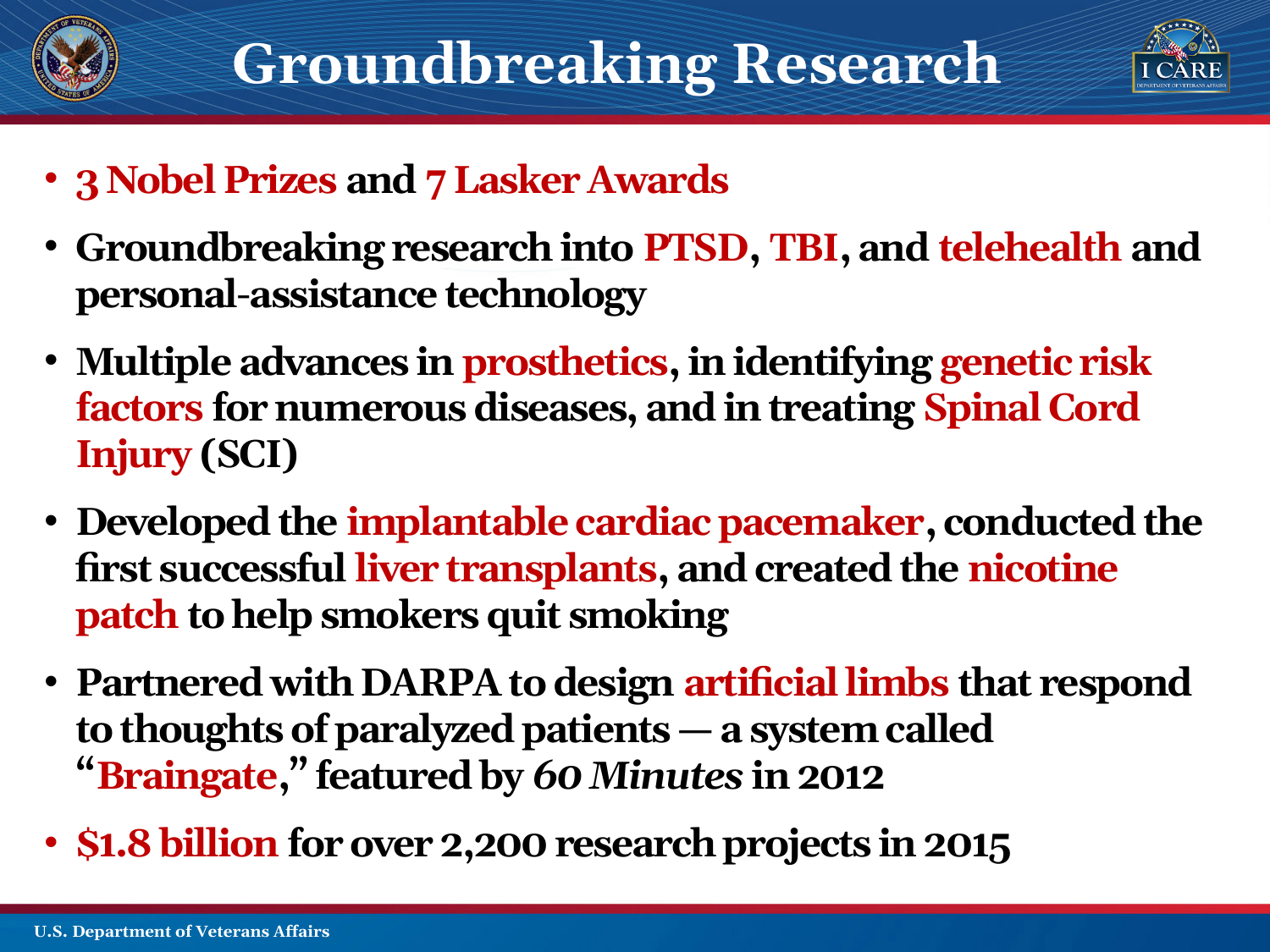

Groundbreaking Research
3 Nobel Prizes and 7 Lasker Awards
Groundbreaking research into PTSD, TBI, and telehealth and personal-assistance technology
Multiple advances in prosthetics, in identifying genetic risk factors for numerous diseases, and in treating Spinal Cord Injury (SCI)
Developed the implantable cardiac pacemaker, conducted the first successful liver transplants, and created the nicotine patch to help smokers quit smoking
Partnered with DARPA to design artificial limbs that respond to thoughts of paralyzed patients — a system called “Braingate,” featured by 60 Minutes in 2012
$1.8 billion for over 2,200 research projects in 2015